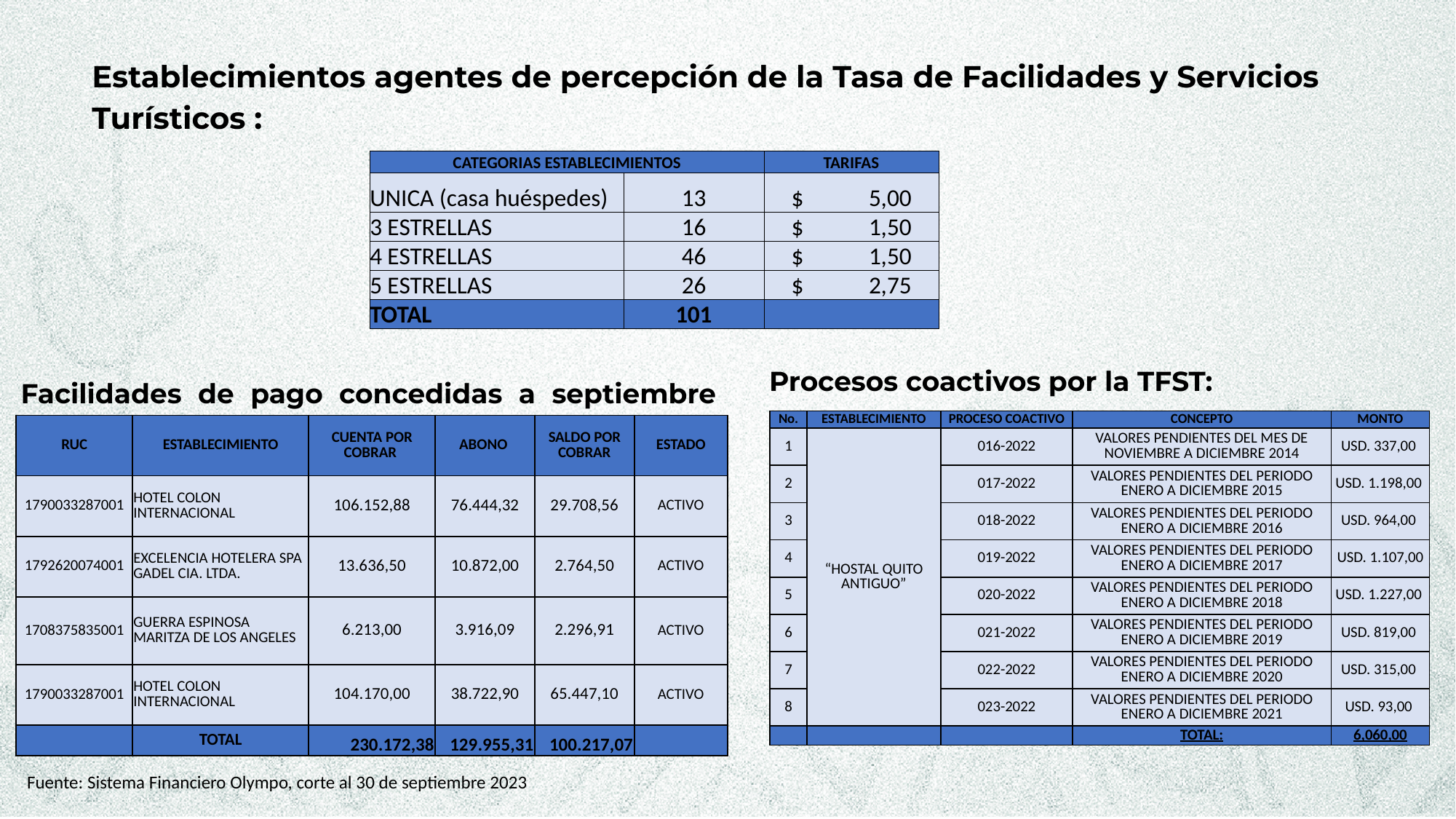

Establecimientos agentes de percepción de la Tasa de Facilidades y Servicios Turísticos :

| CATEGORIAS ESTABLECIMIENTOS |  | TARIFAS |
| --- | --- | --- |
| UNICA (casa huéspedes) | 13 | $ 5,00 |
| 3 ESTRELLAS | 16 | $ 1,50 |
| 4 ESTRELLAS | 46 | $ 1,50 |
| 5 ESTRELLAS | 26 | $ 2,75 |
| TOTAL | 101 |  |
Procesos coactivos por la TFST:
Facilidades de pago concedidas a septiembre 2023:
| No. | ESTABLECIMIENTO | PROCESO COACTIVO | CONCEPTO | MONTO |
| --- | --- | --- | --- | --- |
| 1 | “HOSTAL QUITO ANTIGUO” | 016-2022 | VALORES PENDIENTES DEL MES DE NOVIEMBRE A DICIEMBRE 2014 | USD. 337,00 |
| 2 |  | 017-2022 | VALORES PENDIENTES DEL PERIODO ENERO A DICIEMBRE 2015 | USD. 1.198,00 |
| 3 |  | 018-2022 | VALORES PENDIENTES DEL PERIODO ENERO A DICIEMBRE 2016 | USD. 964,00 |
| 4 |  | 019-2022 | VALORES PENDIENTES DEL PERIODO ENERO A DICIEMBRE 2017 | USD. 1.107,00 |
| 5 |  | 020-2022 | VALORES PENDIENTES DEL PERIODO ENERO A DICIEMBRE 2018 | USD. 1.227,00 |
| 6 |  | 021-2022 | VALORES PENDIENTES DEL PERIODO ENERO A DICIEMBRE 2019 | USD. 819,00 |
| 7 |  | 022-2022 | VALORES PENDIENTES DEL PERIODO ENERO A DICIEMBRE 2020 | USD. 315,00 |
| 8 |  | 023-2022 | VALORES PENDIENTES DEL PERIODO ENERO A DICIEMBRE 2021 | USD. 93,00 |
|  |  |  | TOTAL: | 6,060,00 |
| RUC | ESTABLECIMIENTO | CUENTA POR COBRAR | ABONO | SALDO POR COBRAR | ESTADO |
| --- | --- | --- | --- | --- | --- |
| 1790033287001 | HOTEL COLON INTERNACIONAL | 106.152,88 | 76.444,32 | 29.708,56 | ACTIVO |
| 1792620074001 | EXCELENCIA HOTELERA SPA GADEL CIA. LTDA. | 13.636,50 | 10.872,00 | 2.764,50 | ACTIVO |
| 1708375835001 | GUERRA ESPINOSA MARITZA DE LOS ANGELES | 6.213,00 | 3.916,09 | 2.296,91 | ACTIVO |
| 1790033287001 | HOTEL COLON INTERNACIONAL | 104.170,00 | 38.722,90 | 65.447,10 | ACTIVO |
|  | TOTAL | 230.172,38 | 129.955,31 | 100.217,07 |  |
Fuente: Sistema Financiero Olympo, corte al 30 de septiembre 2023